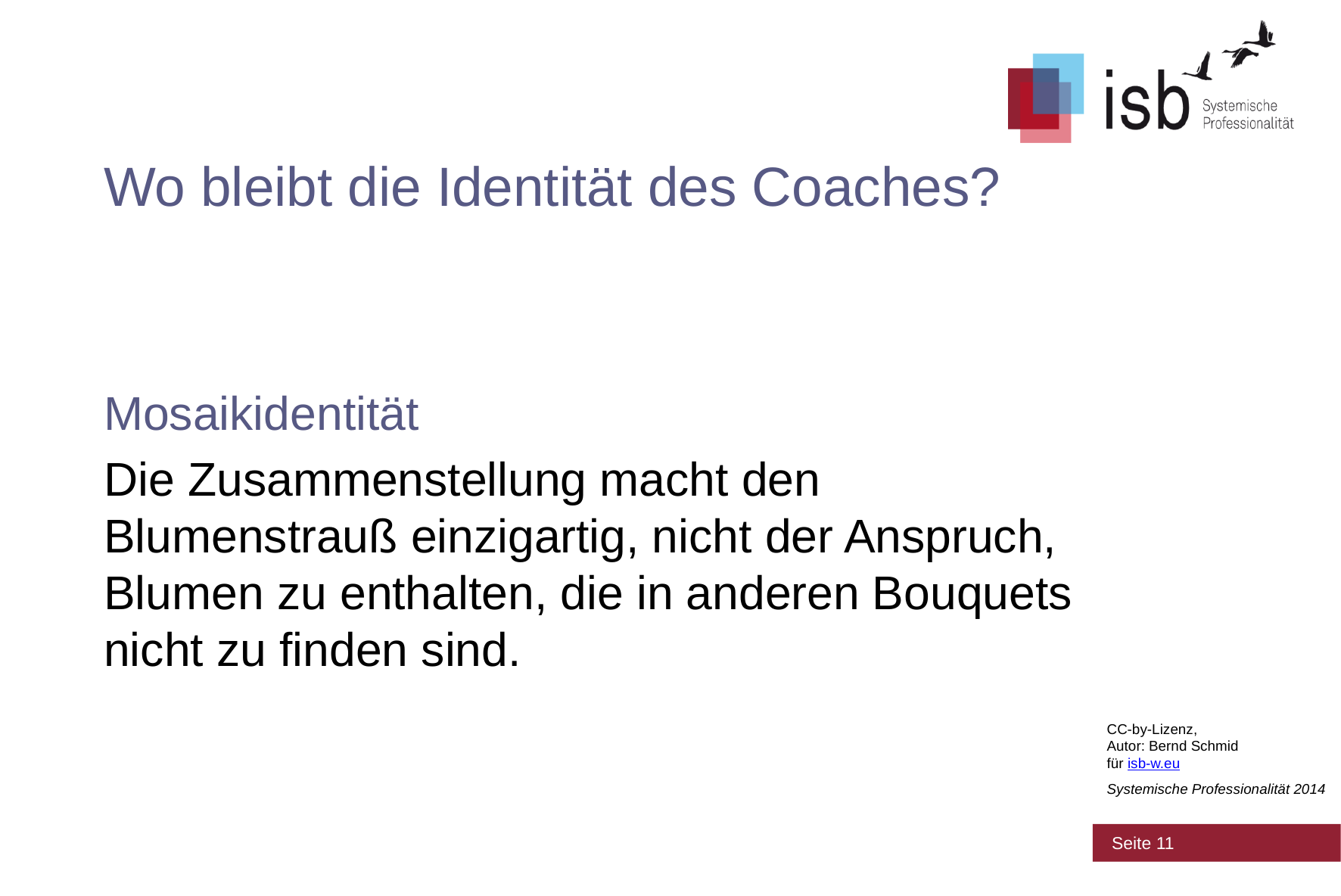

# Wo bleibt die Identität des Coaches?
Mosaikidentität
Die Zusammenstellung macht den Blumenstrauß einzigartig, nicht der Anspruch, Blumen zu enthalten, die in anderen Bouquets nicht zu finden sind.
 Seite 11